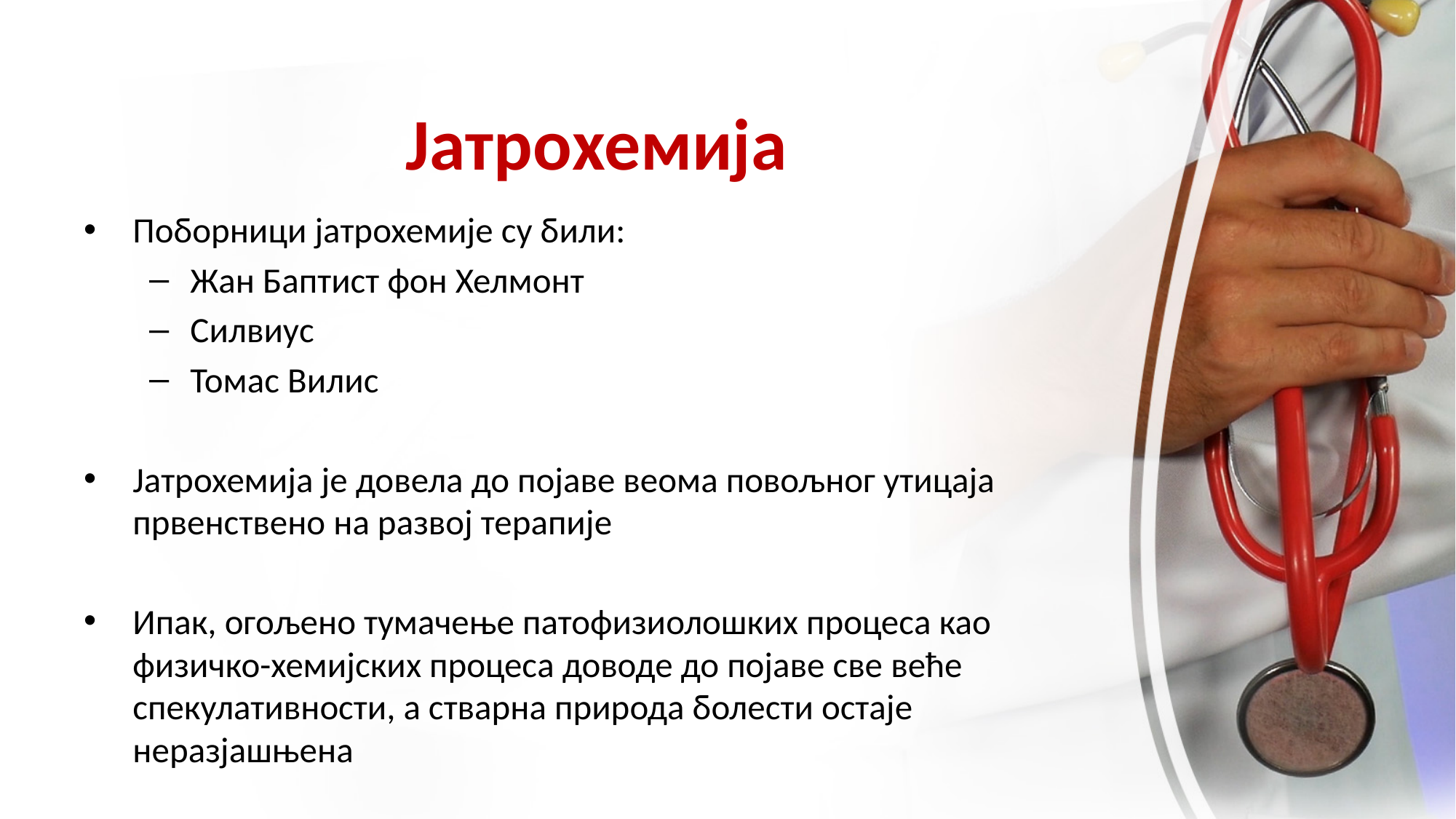

# Јатрохемија
Поборници јатрохемије су били:
Жан Баптист фон Хелмонт
Силвиус
Томас Вилис

Јатрохемија је довела до појаве веома повољног утицаја првенствено на развој терапије

Ипак, огољено тумачење патофизиолошких процеса као физичко-хемијских процеса доводе до појаве све веће спекулативности, а стварна природа болести остаје неразјашњена